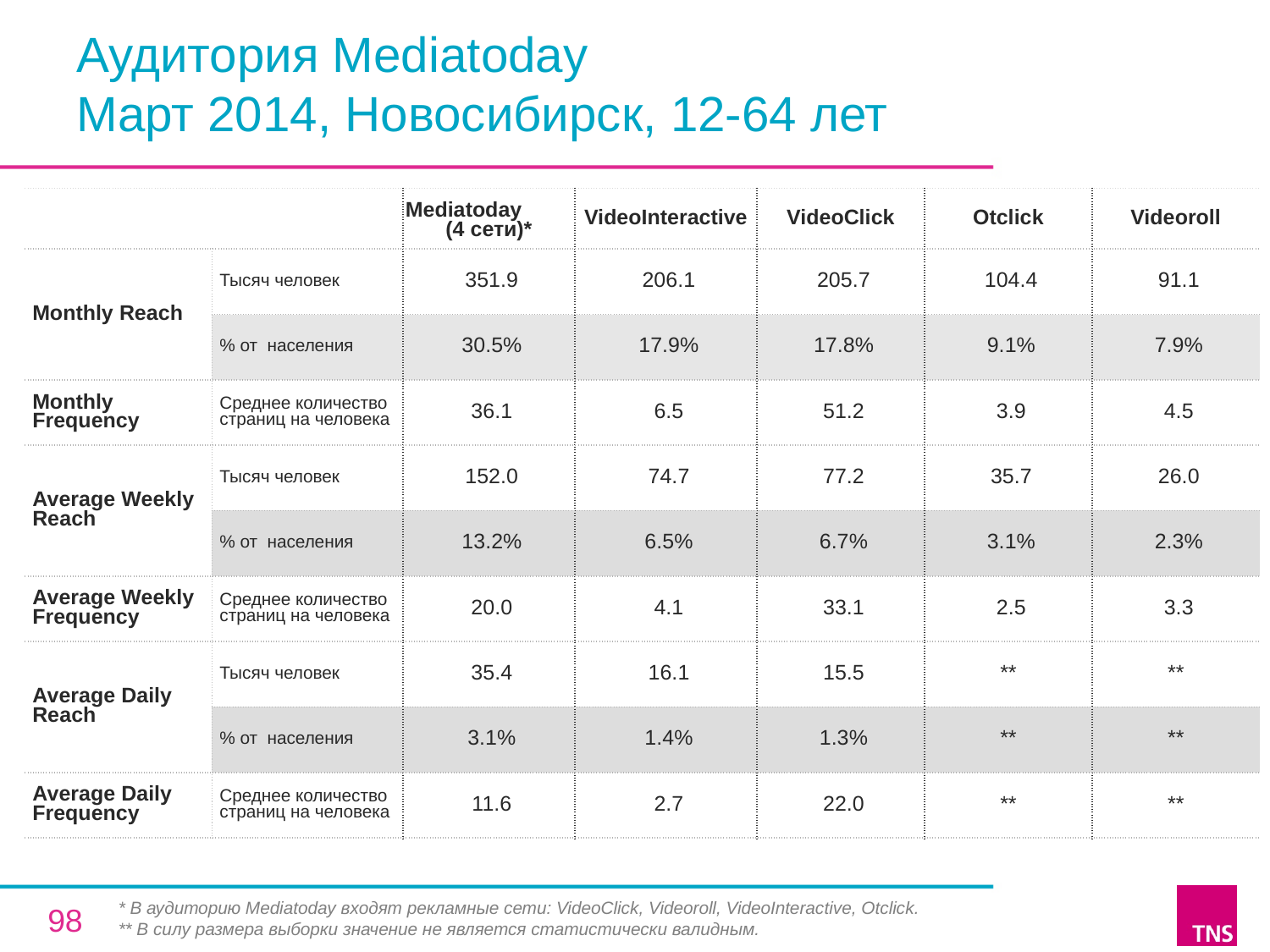

# Аудитория Mediatoday Март 2014, Новосибирск, 12-64 лет
|  |  | Mediatoday (4 сети)\* | VideoInteractive | VideoClick | Otclick | Videoroll |
| --- | --- | --- | --- | --- | --- | --- |
| Monthly Reach | Тысяч человек | 351.9 | 206.1 | 205.7 | 104.4 | 91.1 |
|  | % от населения | 30.5% | 17.9% | 17.8% | 9.1% | 7.9% |
| Monthly Frequency | Среднее количество страниц на человека | 36.1 | 6.5 | 51.2 | 3.9 | 4.5 |
| Average Weekly Reach | Тысяч человек | 152.0 | 74.7 | 77.2 | 35.7 | 26.0 |
|  | % от населения | 13.2% | 6.5% | 6.7% | 3.1% | 2.3% |
| Average Weekly Frequency | Среднее количество страниц на человека | 20.0 | 4.1 | 33.1 | 2.5 | 3.3 |
| Average Daily Reach | Тысяч человек | 35.4 | 16.1 | 15.5 | \*\* | \*\* |
|  | % от населения | 3.1% | 1.4% | 1.3% | \*\* | \*\* |
| Average Daily Frequency | Среднее количество страниц на человека | 11.6 | 2.7 | 22.0 | \*\* | \*\* |
* В аудиторию Mediatoday входят рекламные сети: VideoClick, Videoroll, VideoInteractive, Otclick.
** В силу размера выборки значение не является статистически валидным.
98